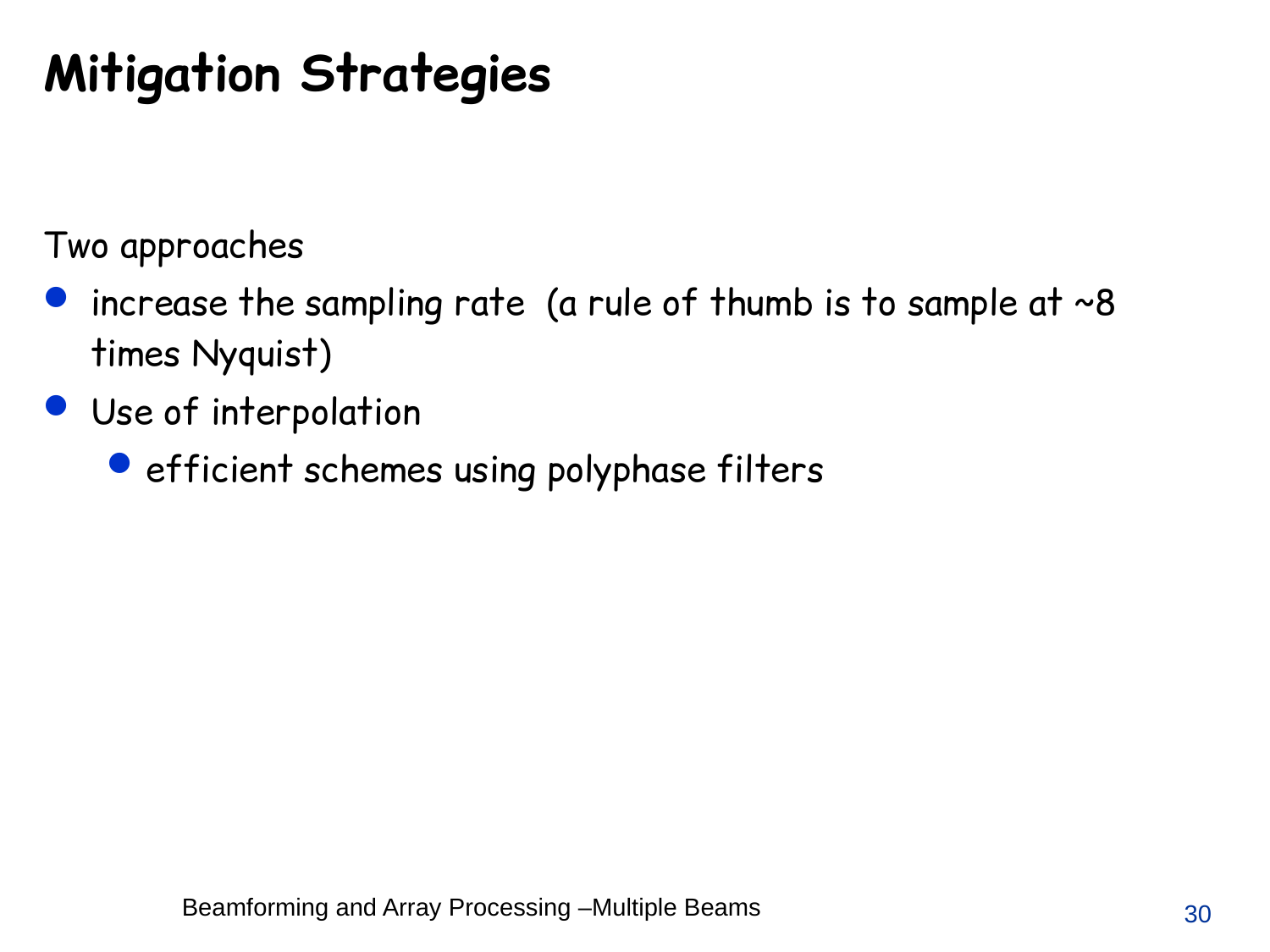

# Mitigation Strategies
Two approaches
increase the sampling rate  (a rule of thumb is to sample at ~8 times Nyquist)
Use of interpolation
efficient schemes using polyphase filters

30